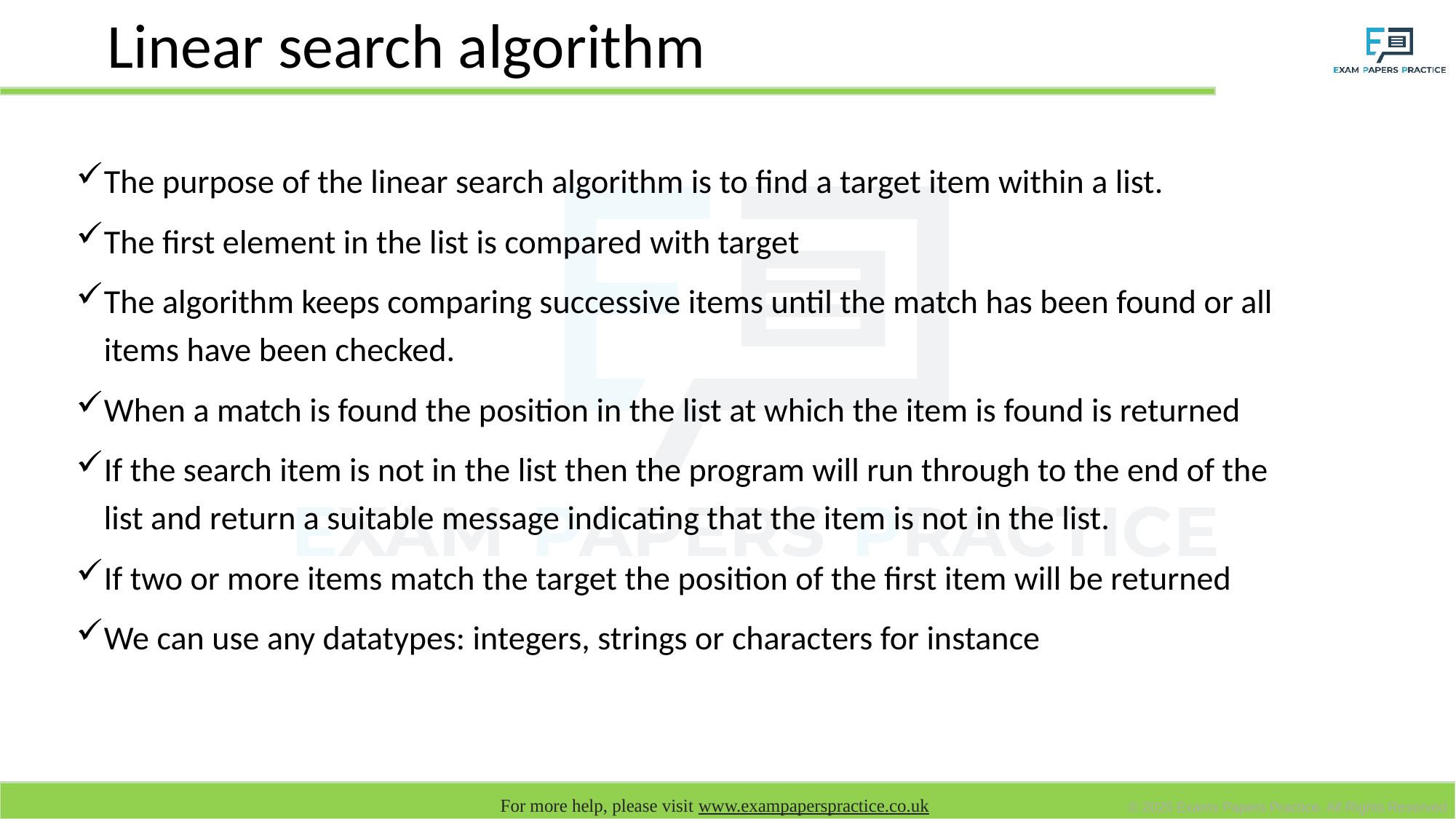

# Linear search algorithm
The purpose of the linear search algorithm is to find a target item within a list.
The first element in the list is compared with target
The algorithm keeps comparing successive items until the match has been found or all items have been checked.
When a match is found the position in the list at which the item is found is returned
If the search item is not in the list then the program will run through to the end of the list and return a suitable message indicating that the item is not in the list.
If two or more items match the target the position of the first item will be returned
We can use any datatypes: integers, strings or characters for instance